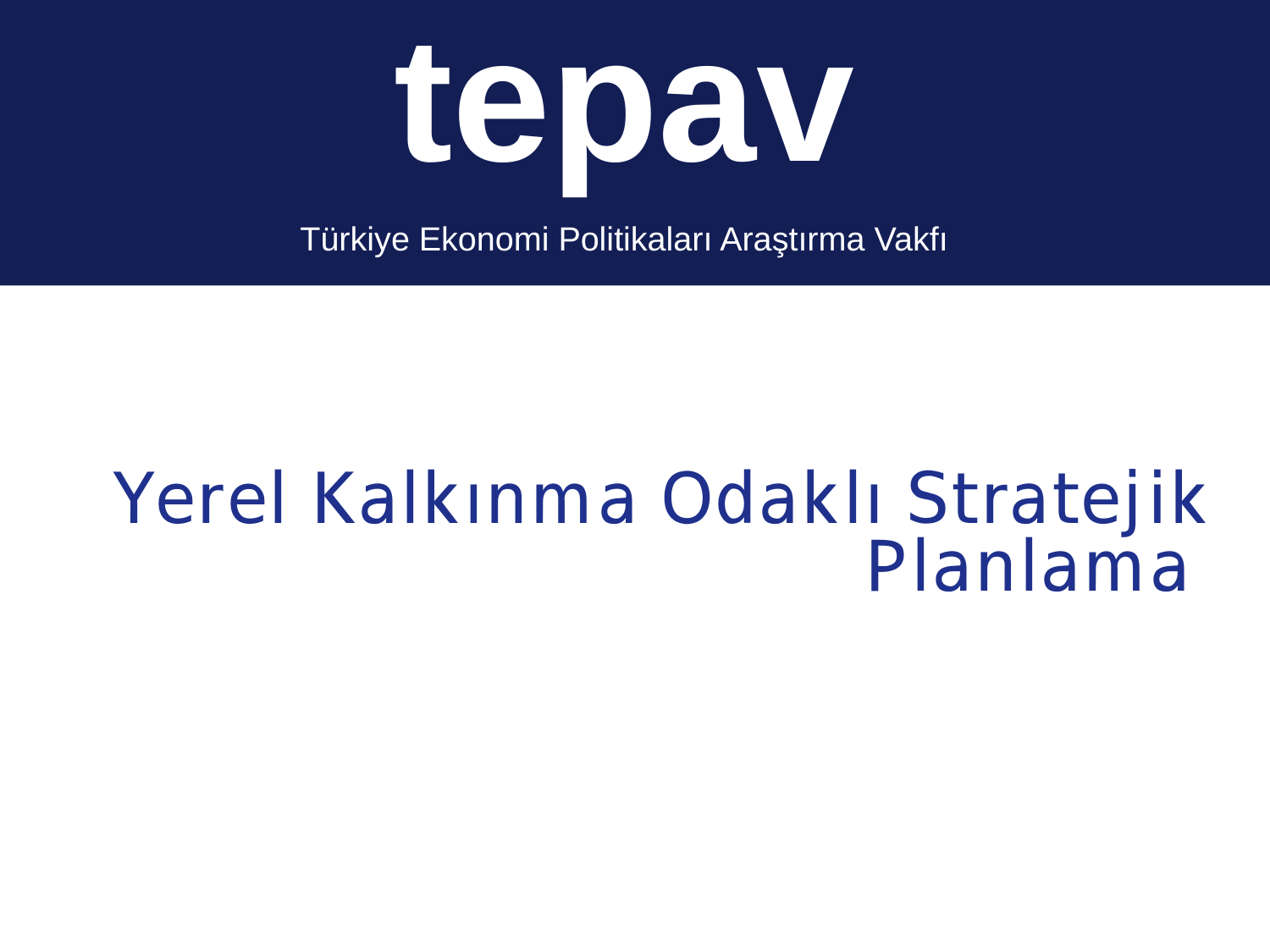

tepav
Türkiye Ekonomi Politikaları Araştırma Vakfı
# Yerel Kalkınma Odaklı Stratejik Planlama